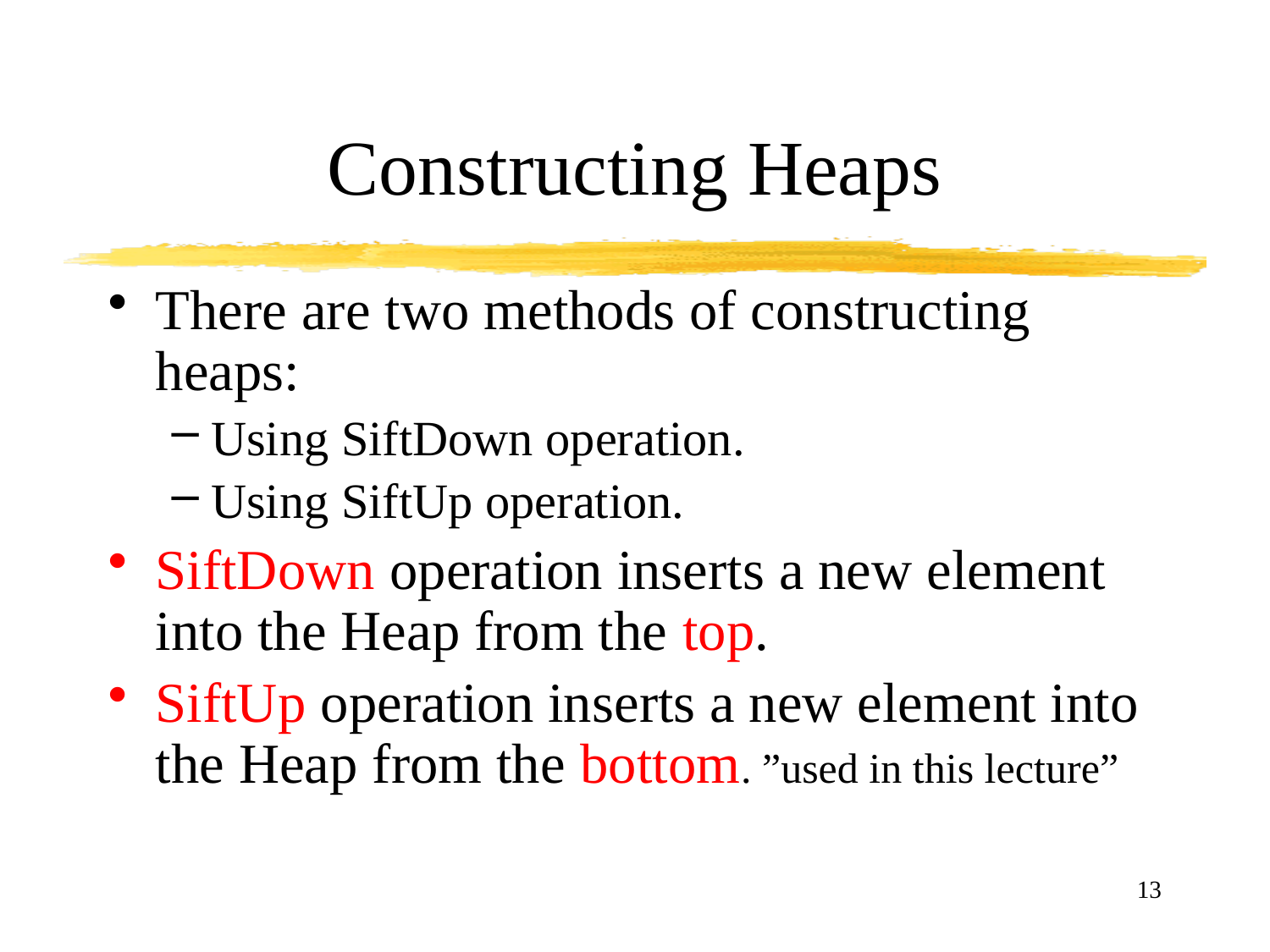

# Constructing Heaps
There are two methods of constructing heaps:
Using SiftDown operation.
Using SiftUp operation.
SiftDown operation inserts a new element into the Heap from the top.
SiftUp operation inserts a new element into the Heap from the bottom. ”used in this lecture”
13